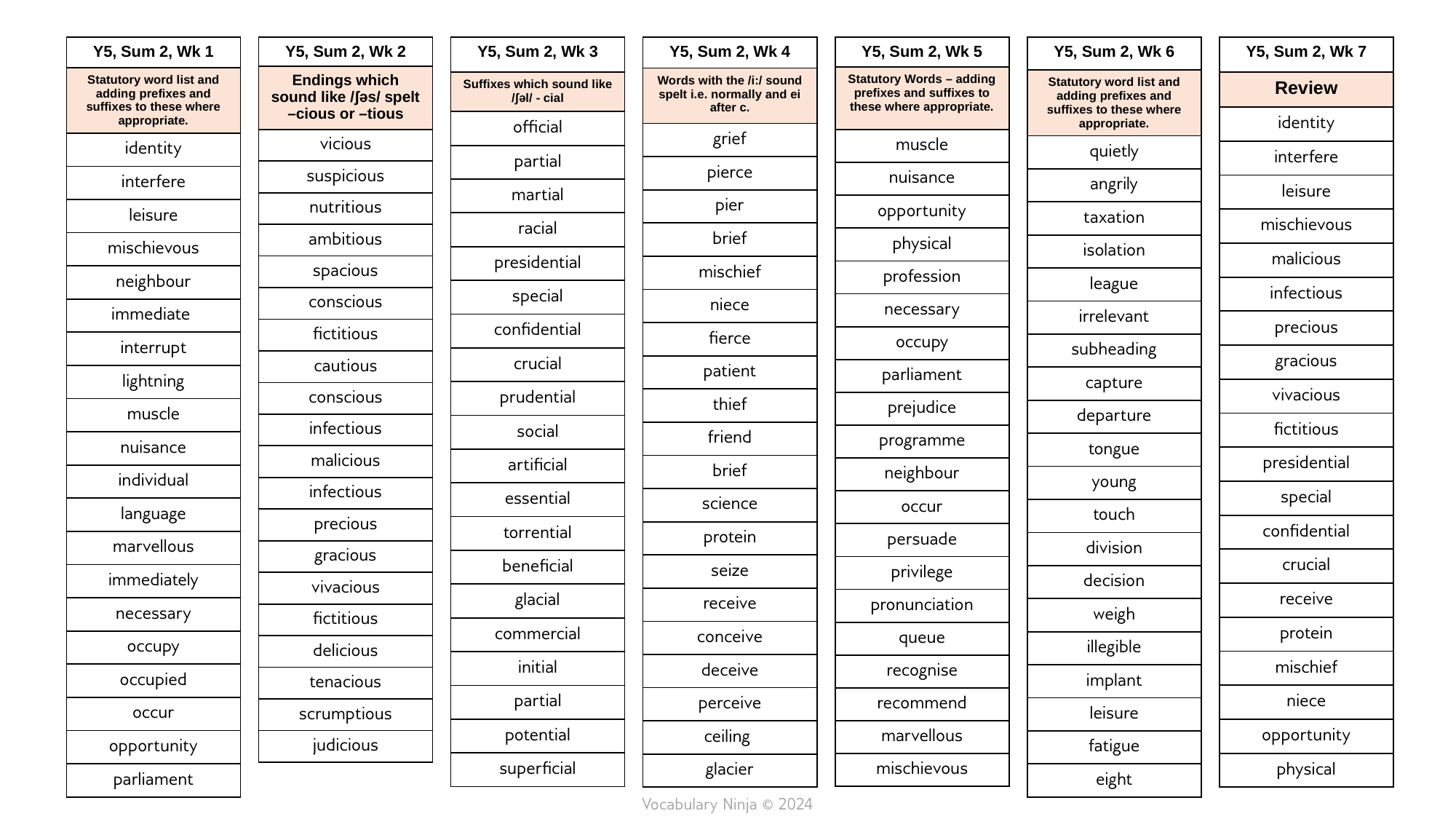

| Y5, Sum 2, Wk 2 |
| --- |
| Endings which sound like /ʃəs/ spelt –cious or –tious |
| vicious |
| suspicious |
| nutritious |
| ambitious |
| spacious |
| conscious |
| fictitious |
| cautious |
| conscious |
| infectious |
| malicious |
| infectious |
| precious |
| gracious |
| vivacious |
| fictitious |
| delicious |
| tenacious |
| scrumptious |
| judicious |
| Y5, Sum 2, Wk 3 |
| --- |
| Suffixes which sound like /ʃəl/ - cial |
| official |
| partial |
| martial |
| racial |
| presidential |
| special |
| confidential |
| crucial |
| prudential |
| social |
| artificial |
| essential |
| torrential |
| beneficial |
| glacial |
| commercial |
| initial |
| partial |
| potential |
| superficial |
| Y5, Sum 2, Wk 4 |
| --- |
| Words with the /i:/ sound spelt i.e. normally and ei after c. |
| grief |
| pierce |
| pier |
| brief |
| mischief |
| niece |
| fierce |
| patient |
| thief |
| friend |
| brief |
| science |
| protein |
| seize |
| receive |
| conceive |
| deceive |
| perceive |
| ceiling |
| glacier |
| Y5, Sum 2, Wk 6 |
| --- |
| Statutory word list and adding prefixes and suffixes to these where appropriate. |
| quietly |
| angrily |
| taxation |
| isolation |
| league |
| irrelevant |
| subheading |
| capture |
| departure |
| tongue |
| young |
| touch |
| division |
| decision |
| weigh |
| illegible |
| implant |
| leisure |
| fatigue |
| eight |
| Y5, Sum 2, Wk 7 |
| --- |
| Review |
| identity |
| interfere |
| leisure |
| mischievous |
| malicious |
| infectious |
| precious |
| gracious |
| vivacious |
| fictitious |
| presidential |
| special |
| confidential |
| crucial |
| receive |
| protein |
| mischief |
| niece |
| opportunity |
| physical |
| Y5, Sum 2, Wk 5 |
| --- |
| Statutory Words – adding prefixes and suffixes to these where appropriate. |
| muscle |
| nuisance |
| opportunity |
| physical |
| profession |
| necessary |
| occupy |
| parliament |
| prejudice |
| programme |
| neighbour |
| occur |
| persuade |
| privilege |
| pronunciation |
| queue |
| recognise |
| recommend |
| marvellous |
| mischievous |
| Y5, Sum 2, Wk 1 |
| --- |
| Statutory word list and adding prefixes and suffixes to these where appropriate. |
| identity |
| interfere |
| leisure |
| mischievous |
| neighbour |
| immediate |
| interrupt |
| lightning |
| muscle |
| nuisance |
| individual |
| language |
| marvellous |
| immediately |
| necessary |
| occupy |
| occupied |
| occur |
| opportunity |
| parliament |
Vocabulary Ninja © 2024